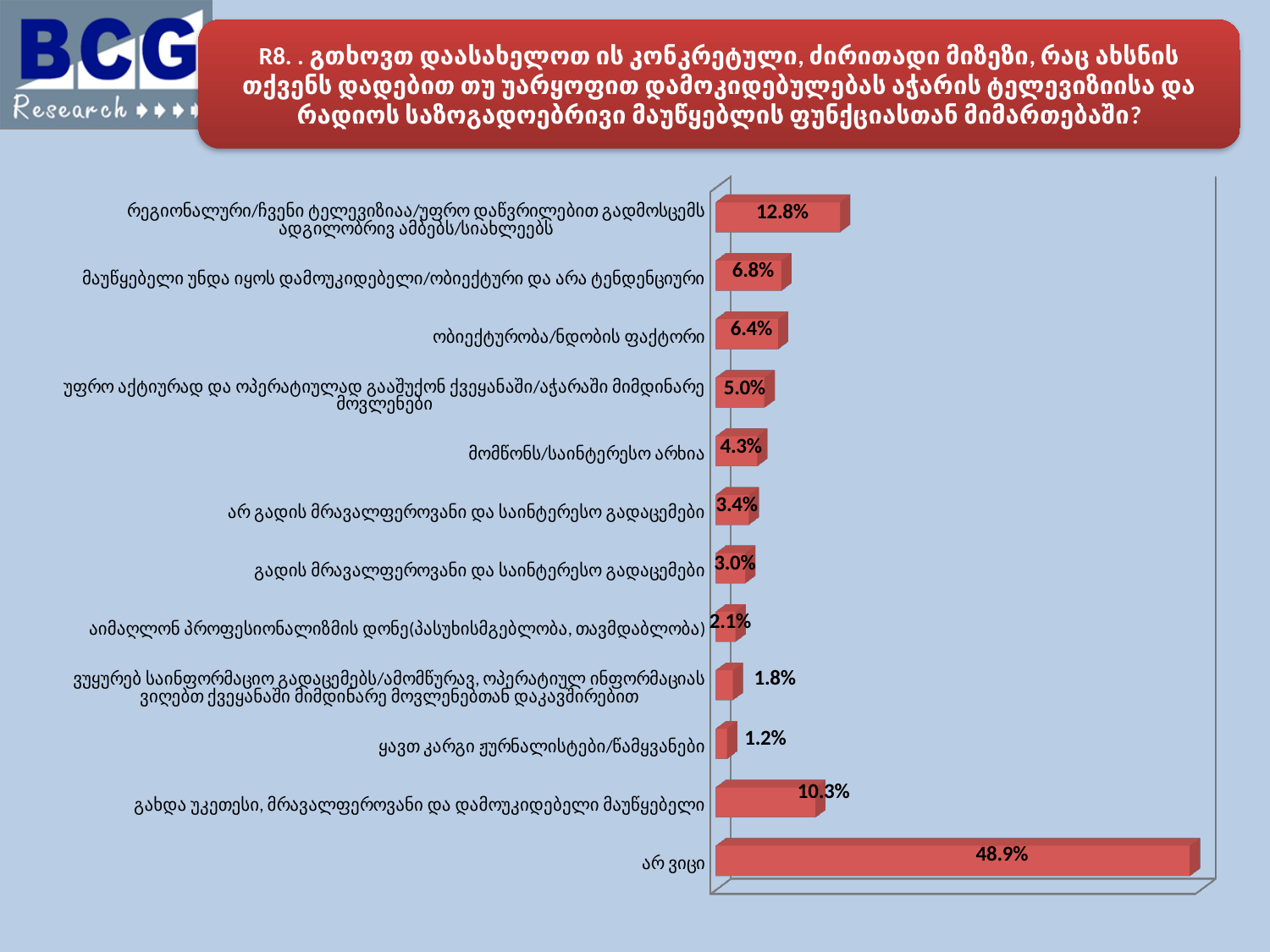

R8. . გთხოვთ დაასახელოთ ის კონკრეტული, ძირითადი მიზეზი, რაც ახსნის თქვენს დადებით თუ უარყოფით დამოკიდებულებას აჭარის ტელევიზიისა და რადიოს საზოგადოებრივი მაუწყებლის ფუნქციასთან მიმართებაში?

[unsupported chart]